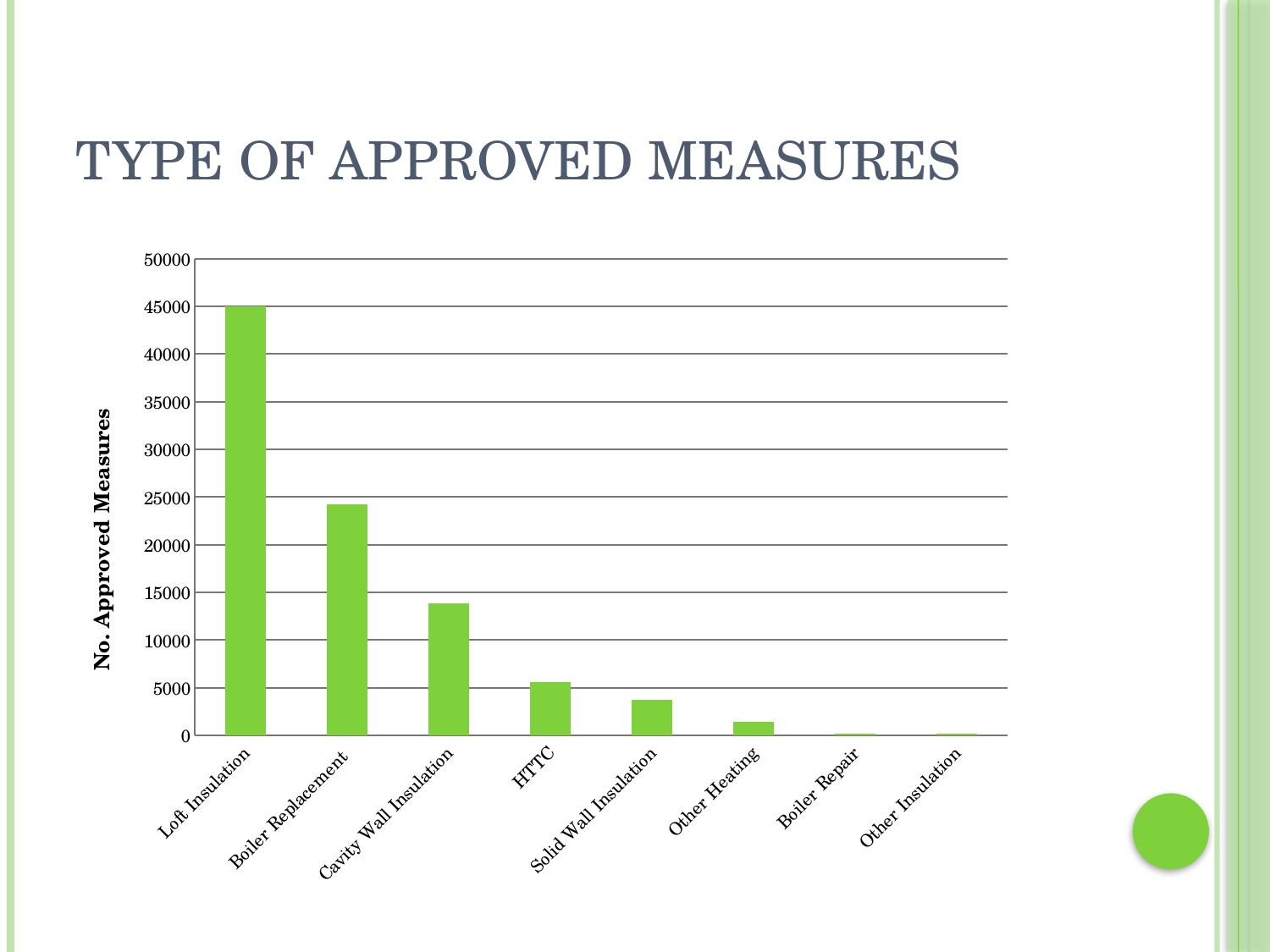

# Type of Approved Measures

### Chart

| Category |  |
|---|---|
| Loft Insulation | 45021.0 |
| Boiler Replacement  | 24265.0 |
| Cavity Wall Insulation | 13854.0 |
| HTTC | 5634.0 |
| Solid Wall Insulation | 3774.0 |
| Other Heating | 1418.0 |
| Boiler Repair | 187.0 |
| Other Insulation | 152.0 |